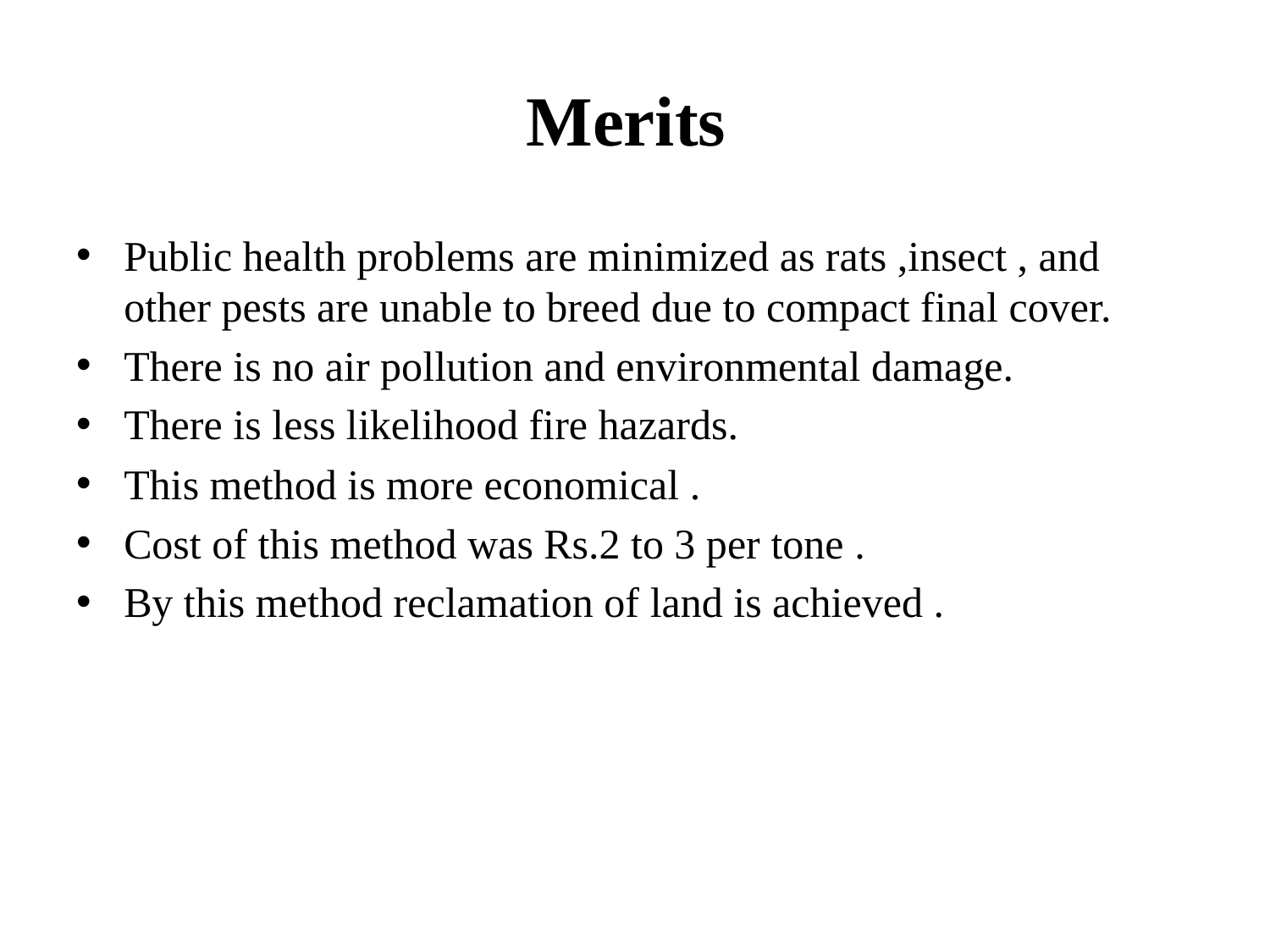

# Merits
Public health problems are minimized as rats ,insect , and other pests are unable to breed due to compact final cover.
There is no air pollution and environmental damage.
There is less likelihood fire hazards.
This method is more economical .
Cost of this method was Rs.2 to 3 per tone .
By this method reclamation of land is achieved .